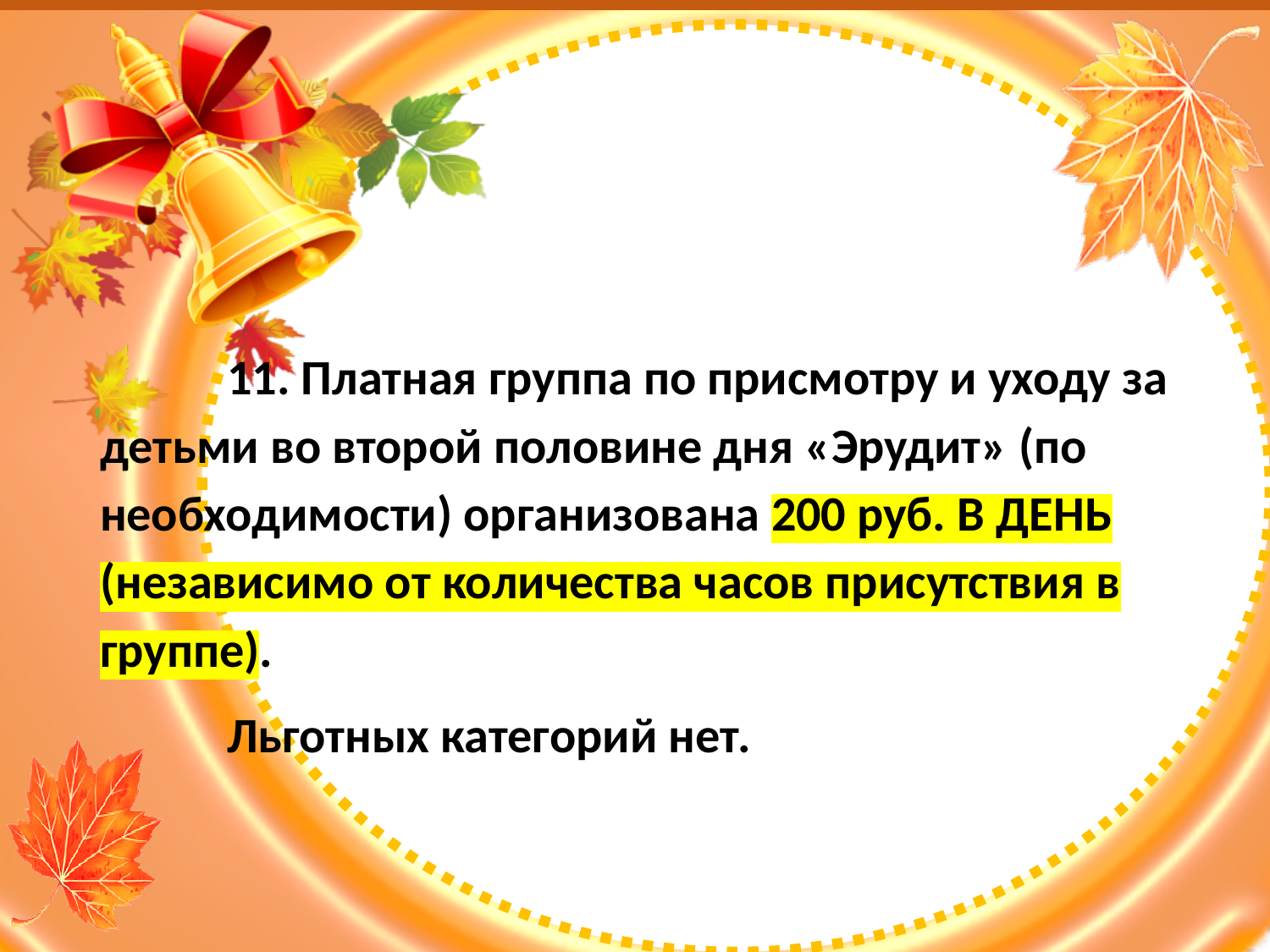

#

	11. Платная группа по присмотру и уходу за детьми во второй половине дня «Эрудит» (по необходимости) организована 200 руб. В ДЕНЬ (независимо от количества часов присутствия в группе).
	Льготных категорий нет.